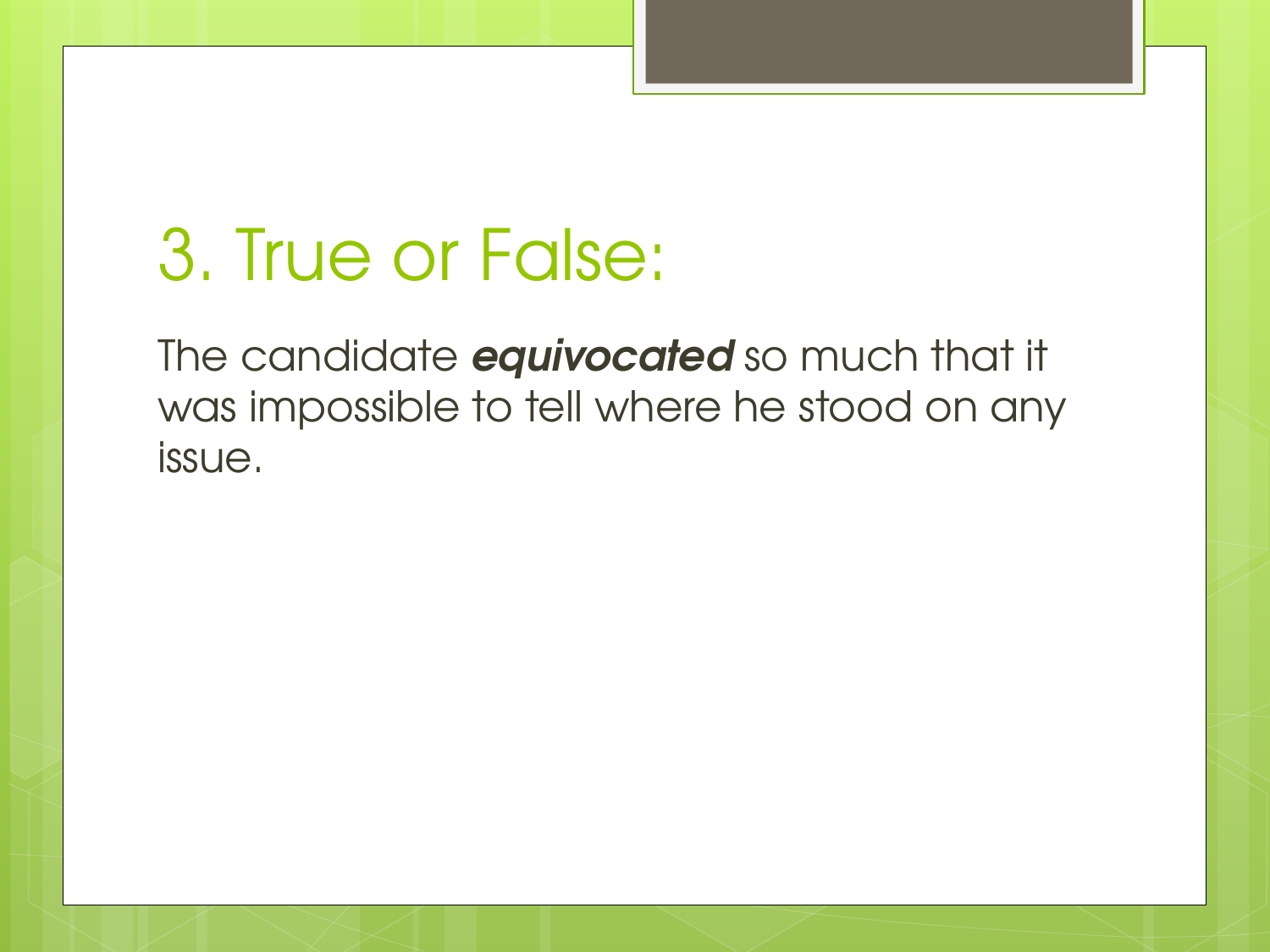

# 3. True or False:
The candidate equivocated so much that it was impossible to tell where he stood on any issue.